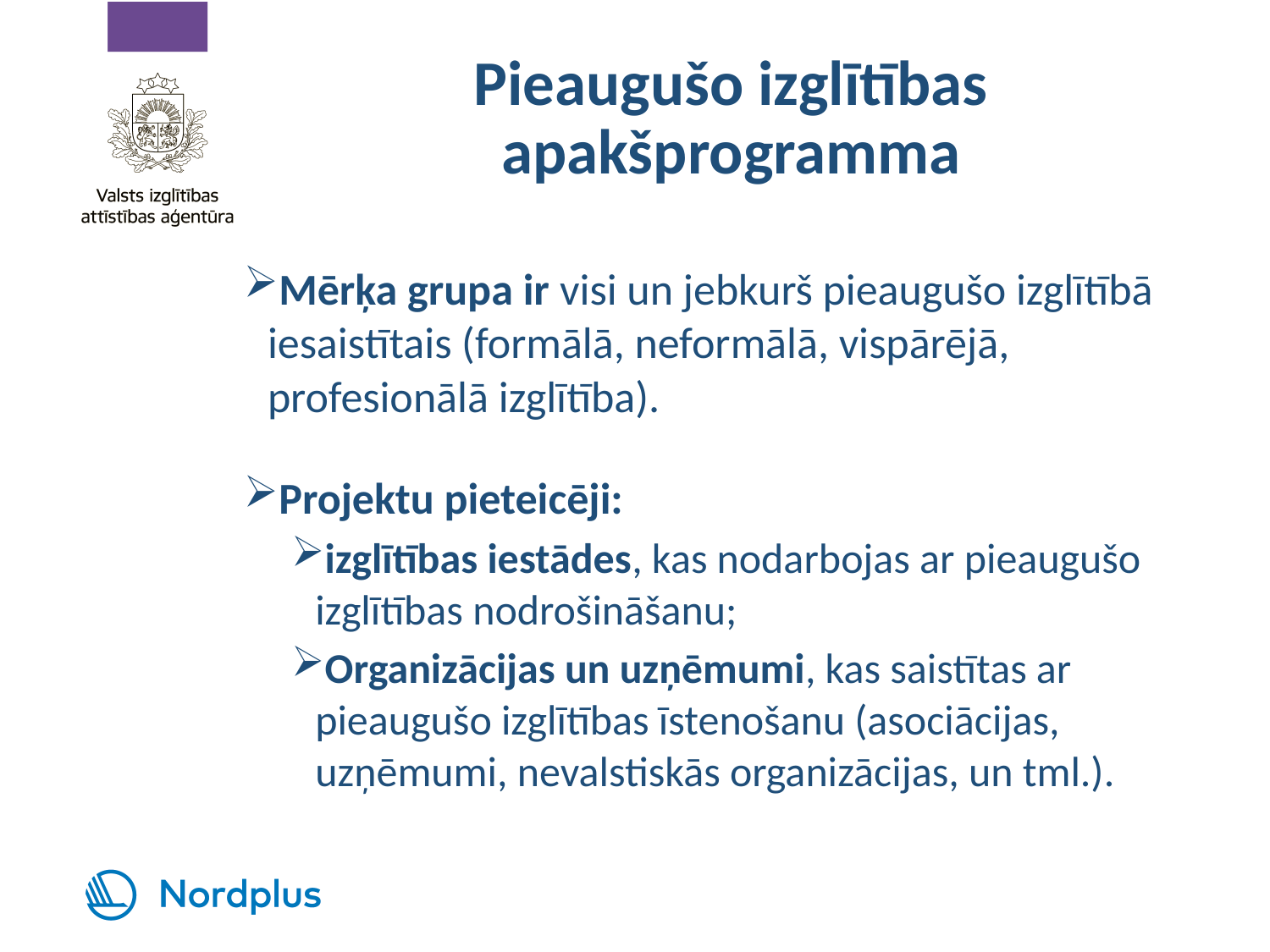

# Pieaugušo izglītības apakšprogramma
Mērķa grupa ir visi un jebkurš pieaugušo izglītībā iesaistītais (formālā, neformālā, vispārējā, profesionālā izglītība).

Projektu pieteicēji:
izglītības iestādes, kas nodarbojas ar pieaugušo izglītības nodrošināšanu;
Organizācijas un uzņēmumi, kas saistītas ar pieaugušo izglītības īstenošanu (asociācijas, uzņēmumi, nevalstiskās organizācijas, un tml.).